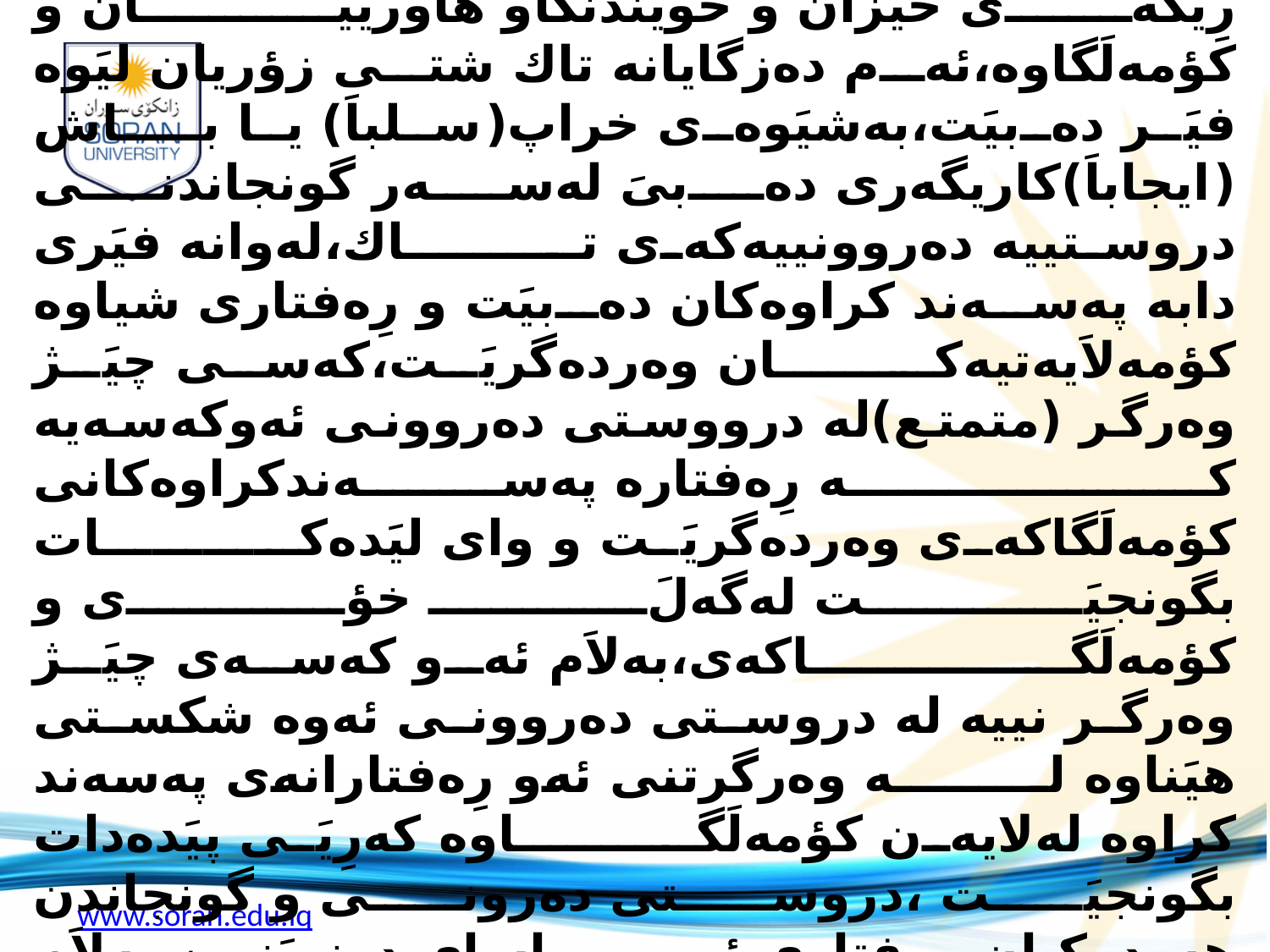

دروستى ده‌روونى و گونجانــــــــــــــــــــدن هه‌ردوكيان كاريگه‌رن (يتأپر)به‌ پيَگه‌ياندنى كؤمه‌لاَيه‌تـــــى (تنشئـــــــــــه‌ الاجتماعيه‌)له‌ رِيَگه‌ى خيَزان و خويَندنگاو هاوريَيــــان و كؤمه‌لَگاوه‌،ئه‌م ده‌زگايانه‌ تاك شتى زؤريان ليَوه‌ فيَر ده‌بيَت،به‌شيَوه‌ى خراپ(سلباَ) يا بـــاش (ايجاباَ)كاريگه‌رى ده‌بىَ له‌سه‌ر گونجاندنى دروستييه‌ ده‌روونييه‌كه‌ى تـــــــــاك،له‌وانه‌ فيَرى دابه‌ په‌سه‌ند كراوه‌كان ده‌بيَت و رِه‌فتارى شياوه‌ كؤمه‌لاَيه‌تيه‌كـــــــان وه‌رده‌گريَت،كه‌سى چيَژ وه‌رگر (متمتع)له‌ درووستى ده‌روونى ئه‌وكه‌سه‌يه‌ كـــــــــــــه‌ رِه‌فتاره‌ په‌سه‌ندكراوه‌كانى كؤمه‌لَگاكه‌ى وه‌رده‌گريَت و واى ليَده‌كــــــــــات بگونجيَت له‌گه‌لَ خؤى و كؤمه‌لَگـــــــــــــاكه‌ى،به‌لاَم ئه‌و كه‌سه‌ى چيَژ وه‌رگر نييه‌ له‌ دروستى ده‌روونى ئه‌وه‌ شكستى هيَناوه‌ لـــــــــه‌ وه‌رگرتنى ئه‌و رِه‌فتارانه‌ى په‌سه‌ند كراوه‌ له‌لايه‌ن كؤمه‌لَگـــــــــاوه‌ كه‌رِيَى پيَده‌دات بگونجيَت ،دروستى ده‌رونى و گونجاندن هه‌ردوكيان رِه‌فتارى ئــــــــاساى ده‌نويَنن،به‌لاَم خراپى دروستى ده‌رونى و خراپ گونجاندن رِه‌فتارى نــــائاسايي (ناوازه‌)ده‌نويَنن.